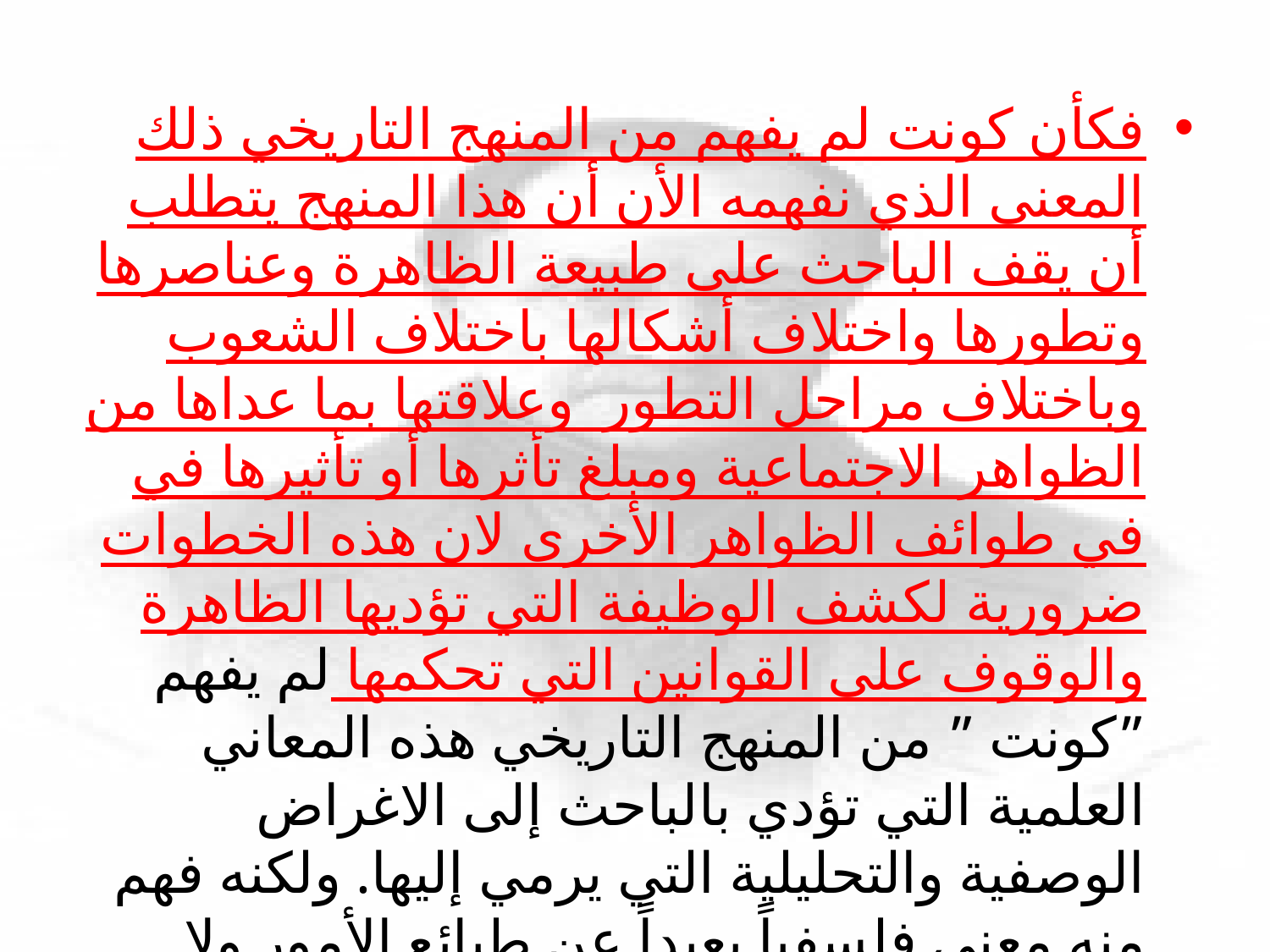

فكأن كونت لم يفهم من المنهج التاريخي ذلك المعنى الذي نفهمه الأن أن هذا المنهج يتطلب أن يقف الباحث على طبيعة الظاهرة وعناصرها وتطورها واختلاف أشكالها باختلاف الشعوب وباختلاف مراحل التطور  وعلاقتها بما عداها من الظواهر الاجتماعية ومبلغ تأثرها أو تأثيرها في في طوائف الظواهر الأخرى لان هذه الخطوات ضرورية لكشف الوظيفة التي تؤديها الظاهرة والوقوف على القوانين التي تحكمها لم يفهم ”كونت ” من المنهج التاريخي هذه المعاني العلمية التي تؤدي بالباحث إلى الاغراض الوصفية والتحليلية التي يرمي إليها. ولكنه فهم منه معنى فلسفياً بعيداً عن طبائع الأمور ولا يمكن أن يؤدي به إلى كشف علمي محقق.